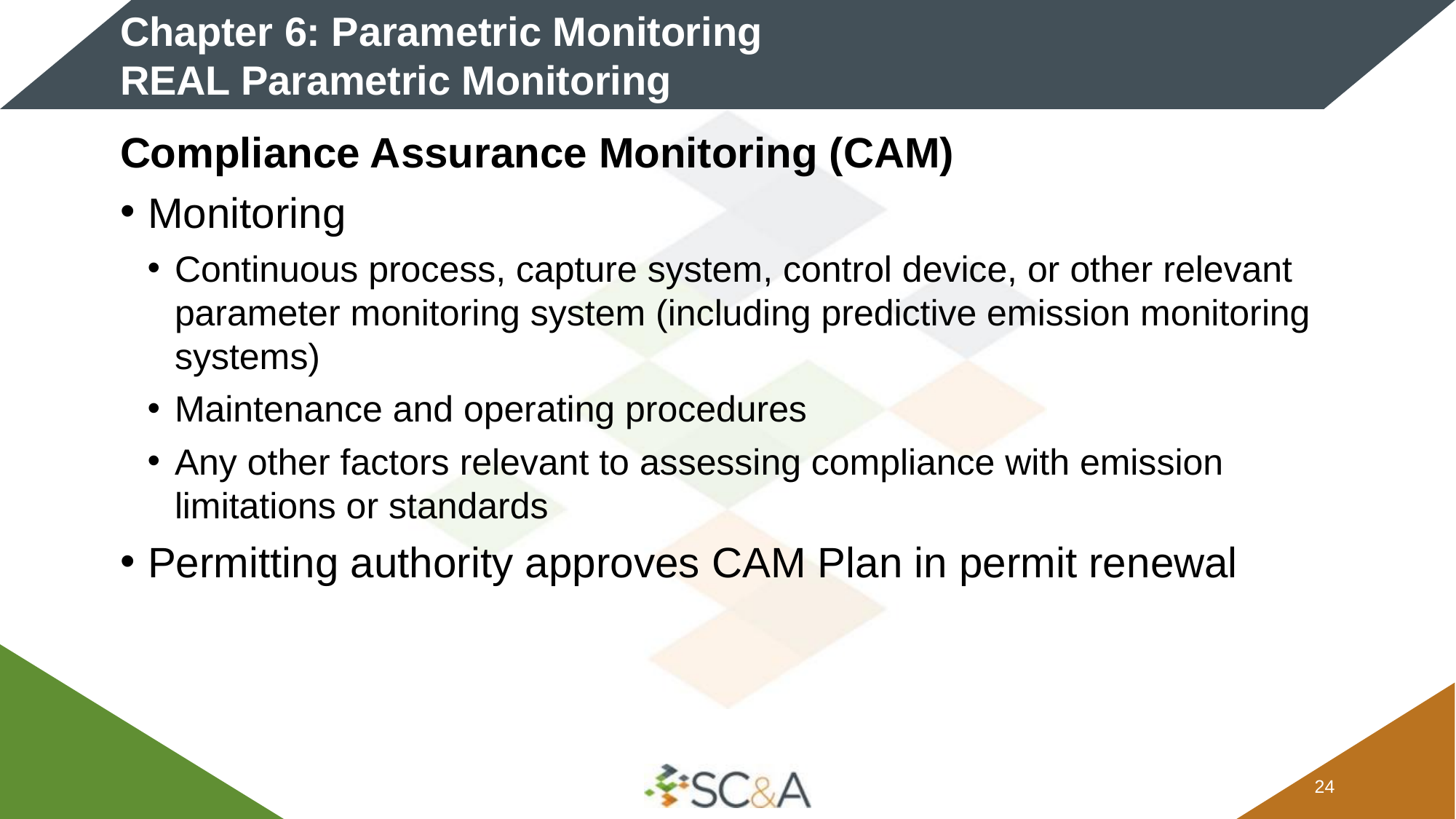

# Chapter 6: Parametric Monitoring REAL Parametric Monitoring
Compliance Assurance Monitoring (CAM)
Monitoring
Continuous process, capture system, control device, or other relevant parameter monitoring system (including predictive emission monitoring systems)
Maintenance and operating procedures
Any other factors relevant to assessing compliance with emission limitations or standards
Permitting authority approves CAM Plan in permit renewal
24